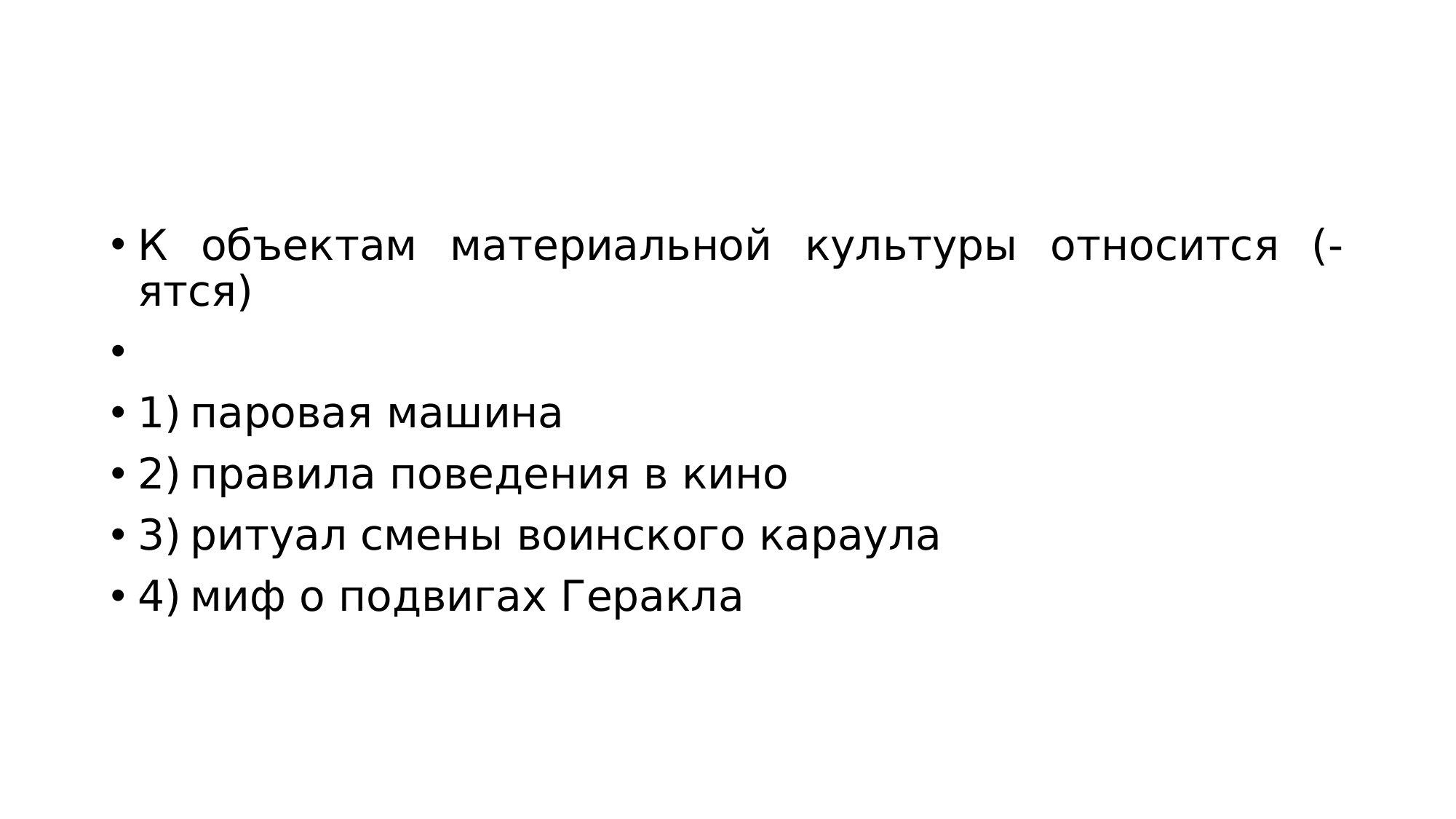

#
К объектам материальной культуры относится (-ятся)

1) паровая машина
2) правила поведения в кино
3) ритуал смены воинского караула
4) миф о подвигах Геракла